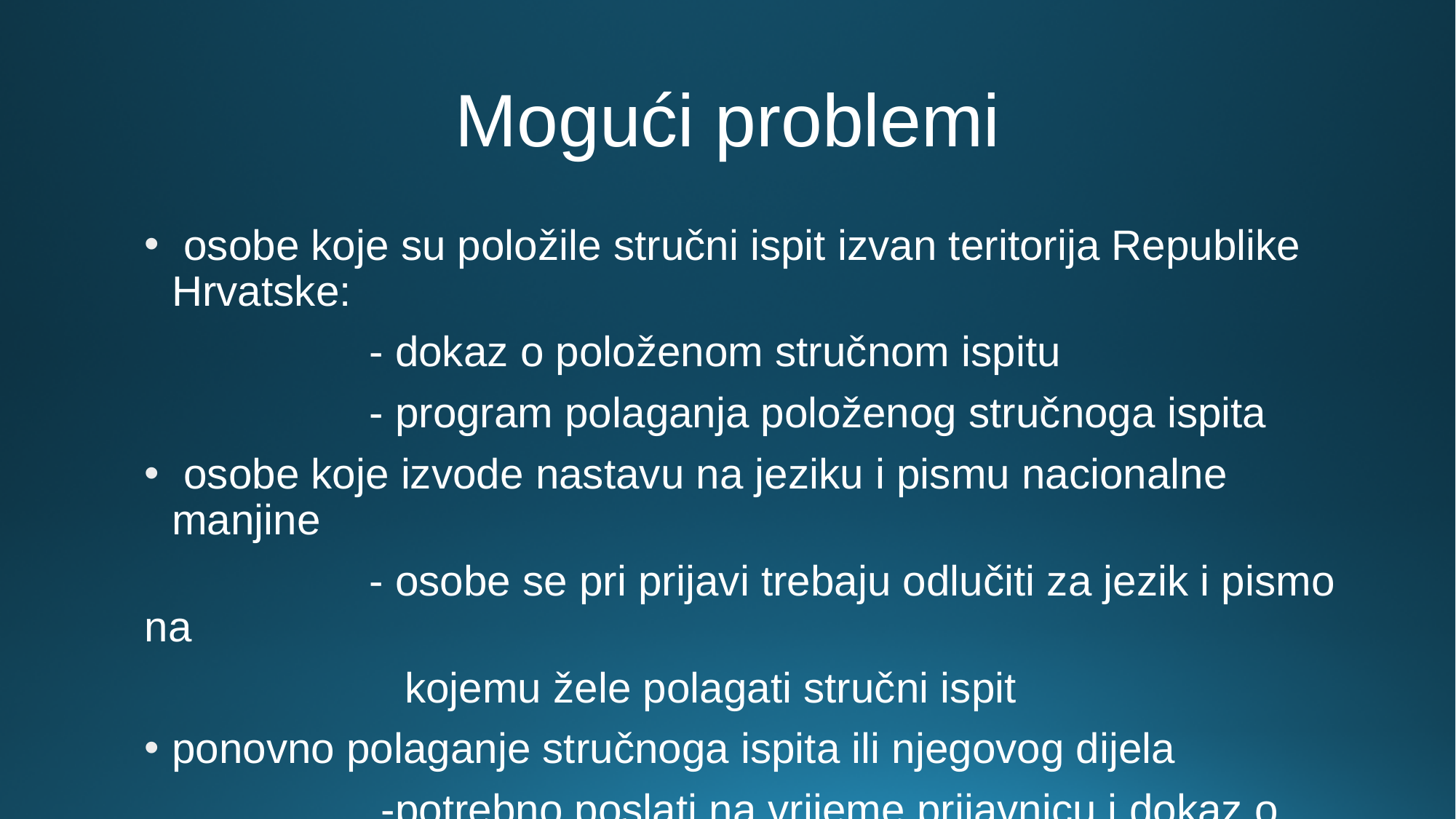

# Mogući problemi
 osobe koje su položile stručni ispit izvan teritorija Republike Hrvatske:
                   - dokaz o položenom stručnom ispitu
                   - program polaganja položenog stručnoga ispita
 osobe koje izvode nastavu na jeziku i pismu nacionalne manjine
                   - osobe se pri prijavi trebaju odlučiti za jezik i pismo na
                      kojemu žele polagati stručni ispit
ponovno polaganje stručnoga ispita ili njegovog dijela
                    -potrebno poslati na vrijeme prijavnicu i dokaz o uplaćenim
                      troškovima